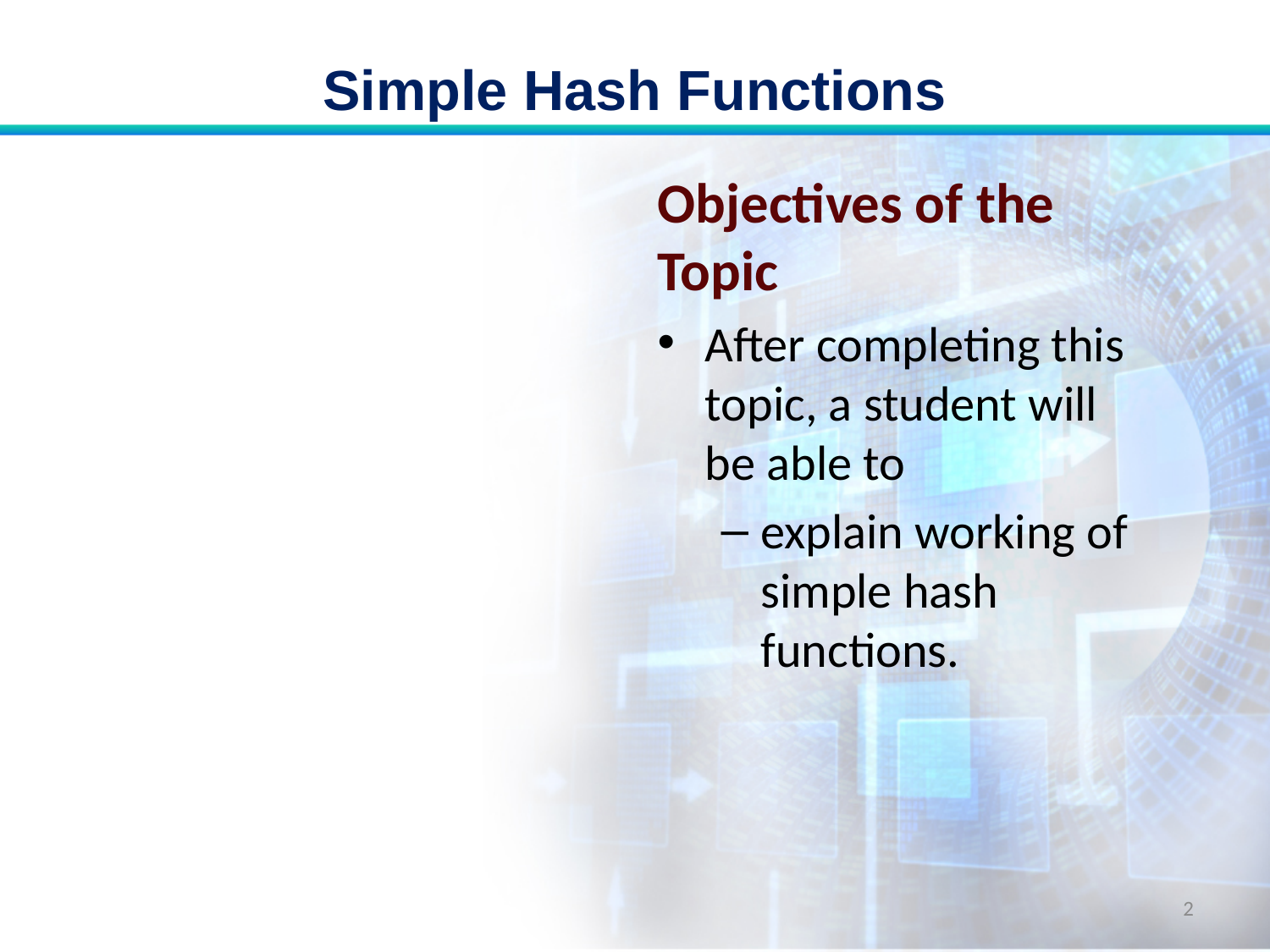

# Simple Hash Functions
Objectives of the Topic
After completing this topic, a student will be able to
explain working of simple hash functions.
2